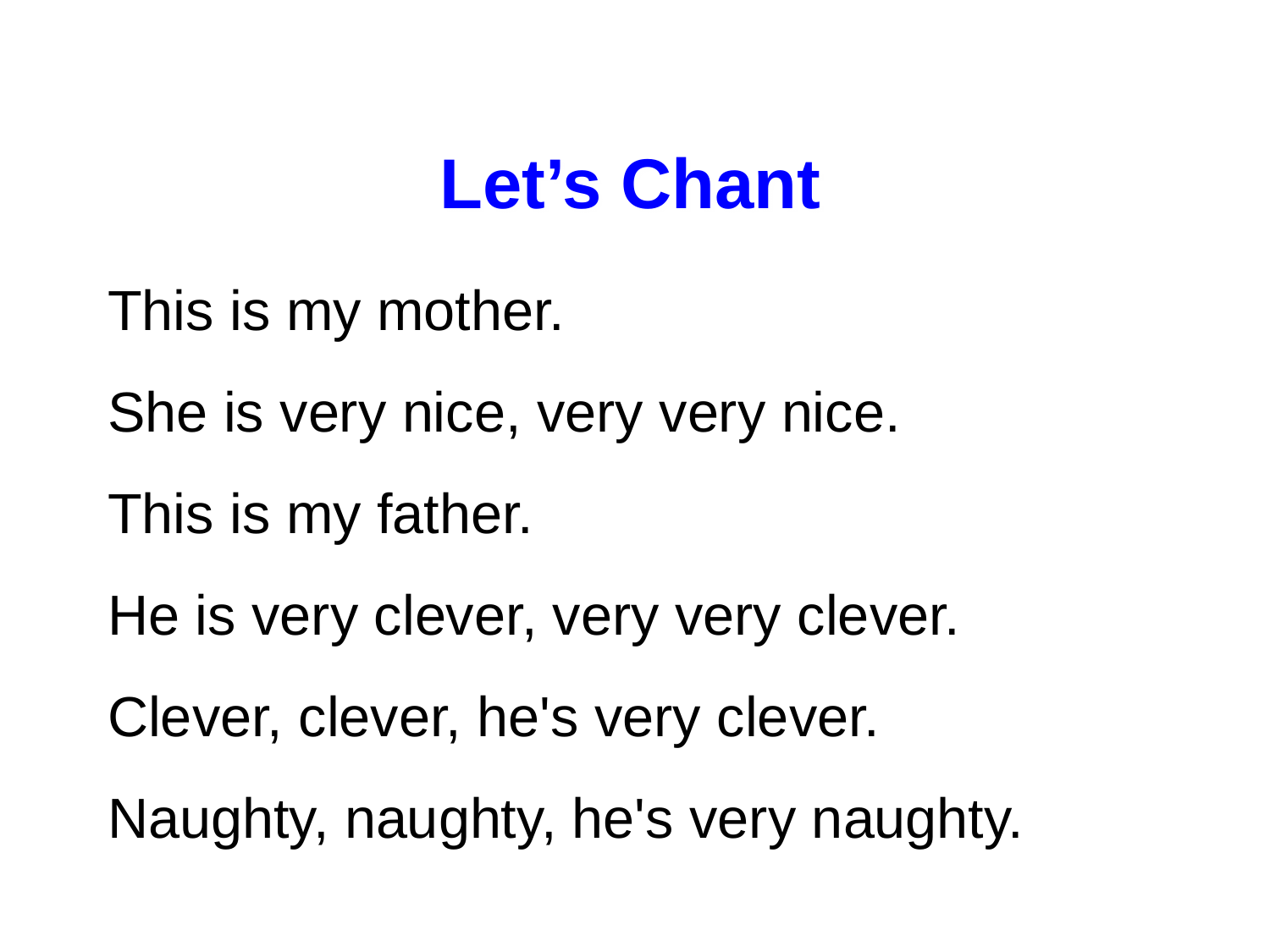

Let’s Chant
This is my mother.
She is very nice, very very nice.
This is my father.
He is very clever, very very clever.
Clever, clever, he's very clever.
Naughty, naughty, he's very naughty.